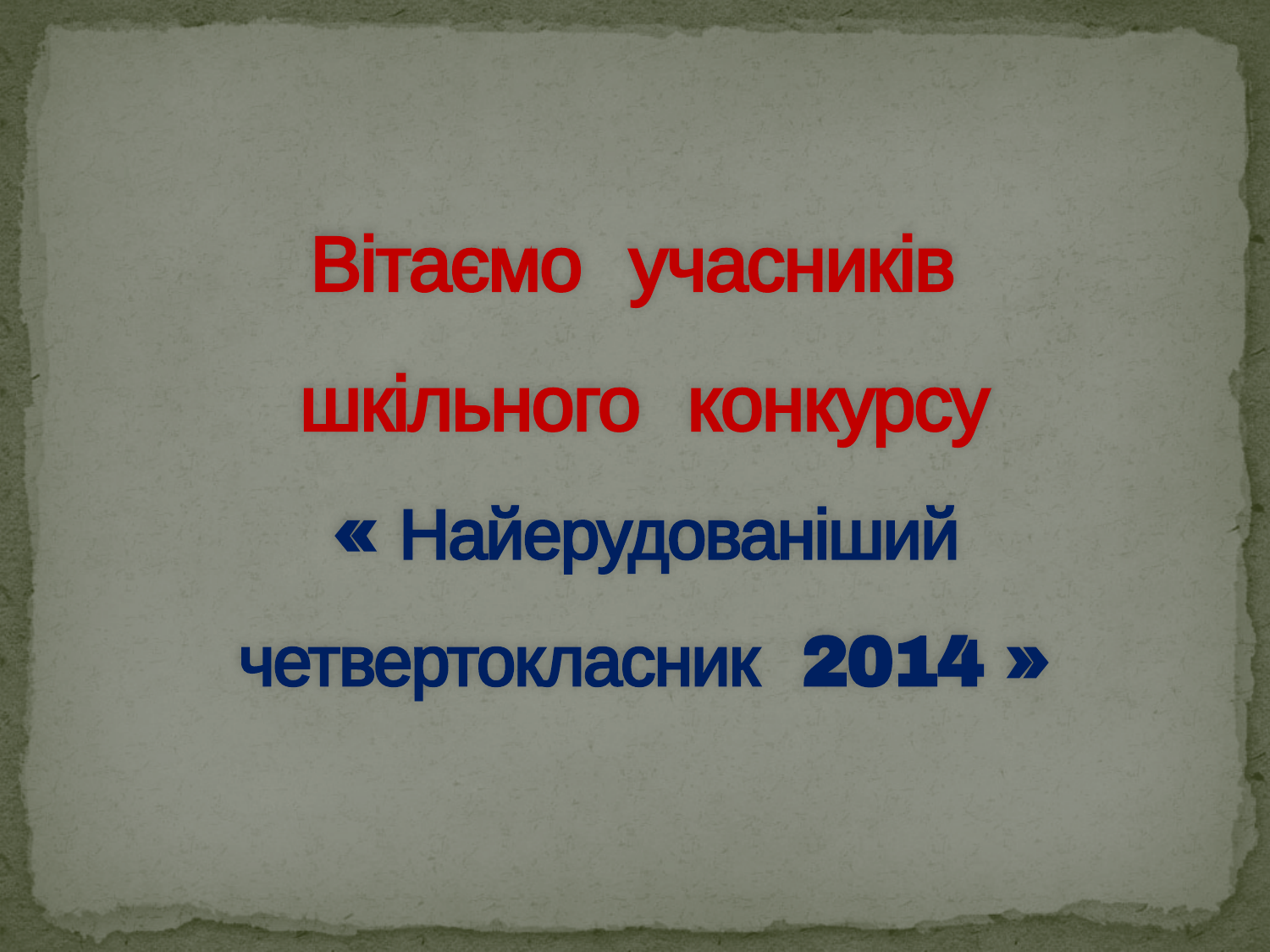

# Вітаємо  учасників шкільного  конкурсу « Найерудованіший четвертокласник  2014 »